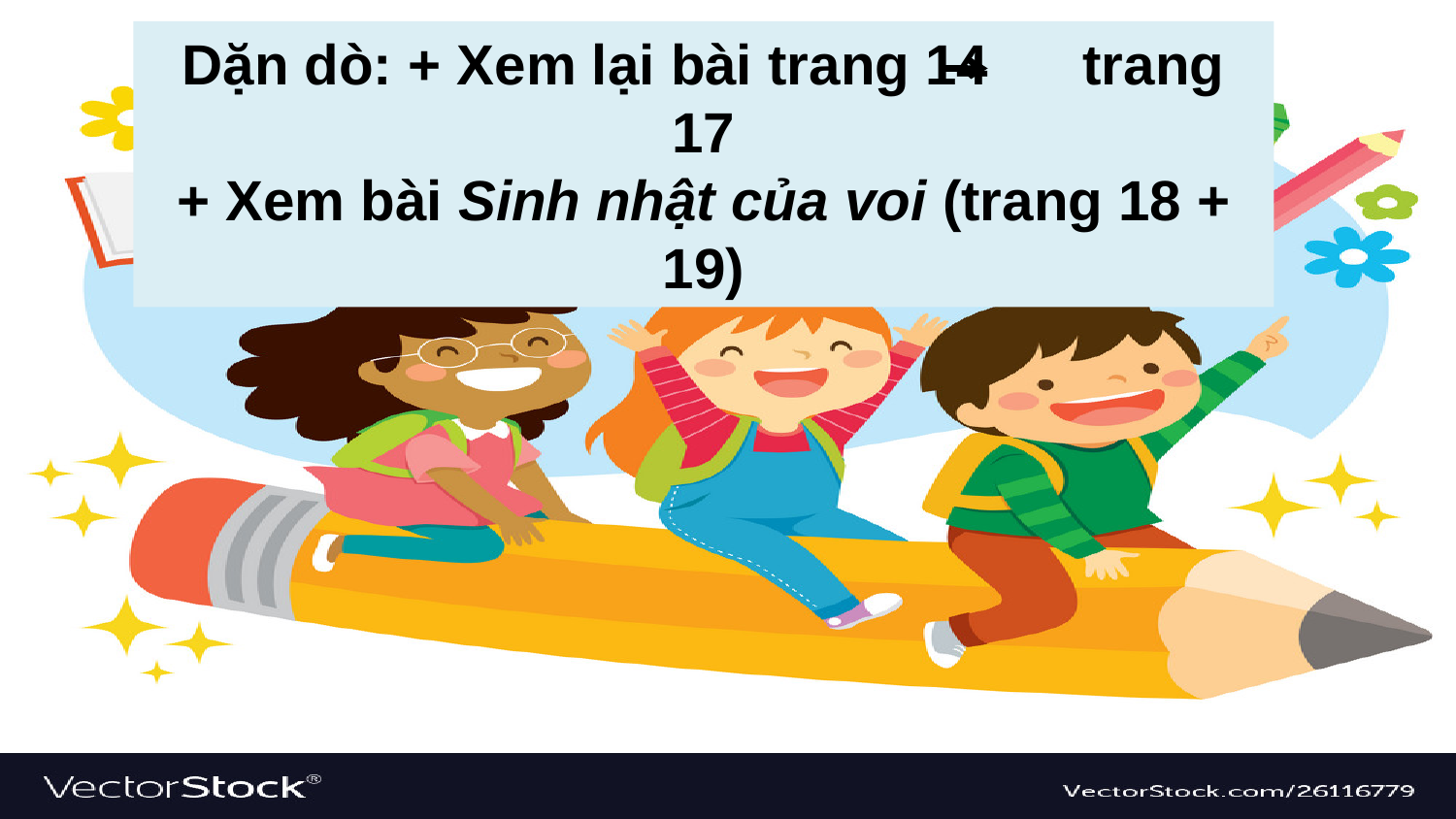

Dặn dò: + Xem lại bài trang 14      trang 17
+ Xem bài Sinh nhật của voi (trang 18 + 19)